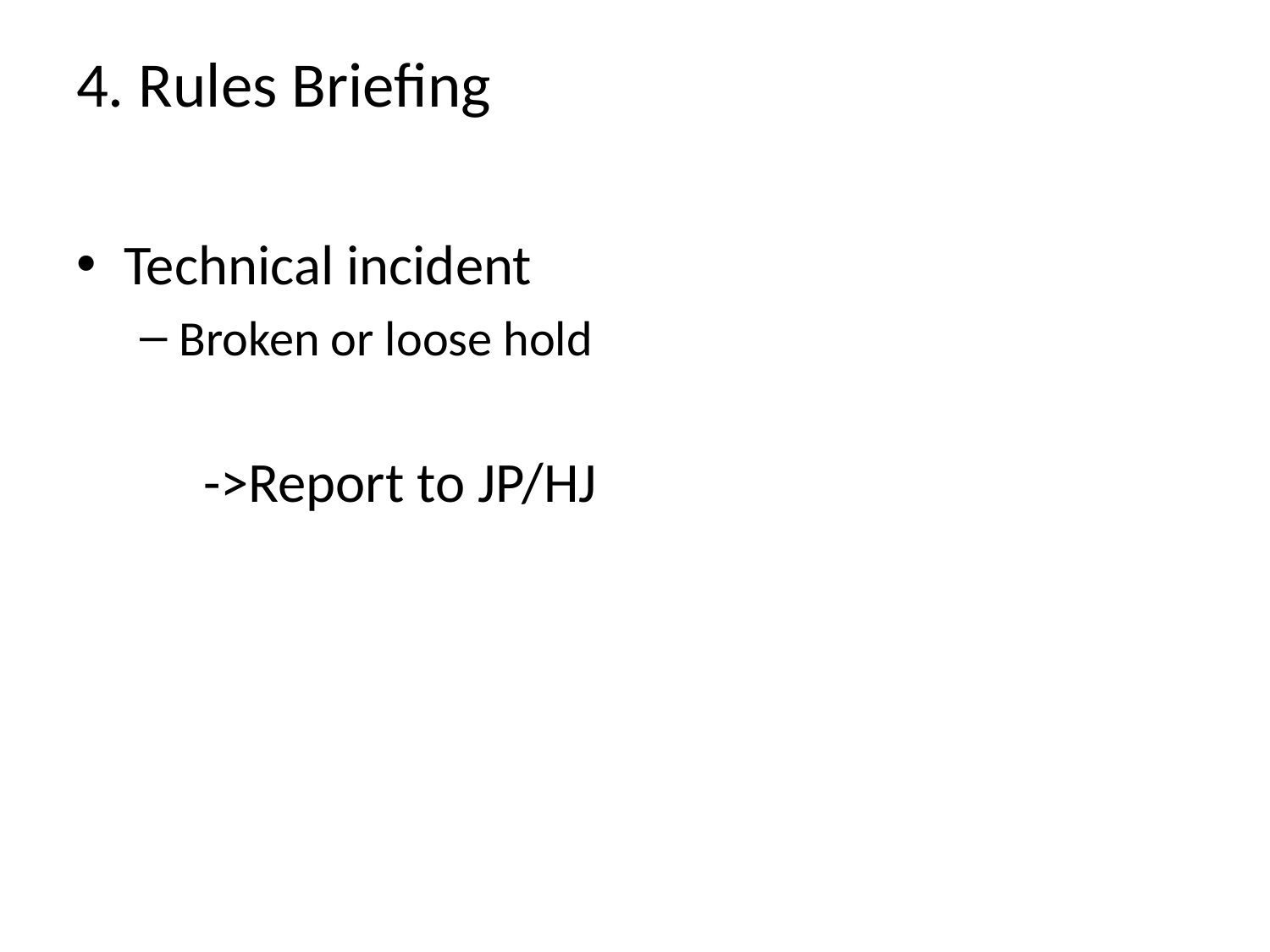

# 4. Rules Briefing
Technical incident
Broken or loose hold

	->Report to JP/HJ